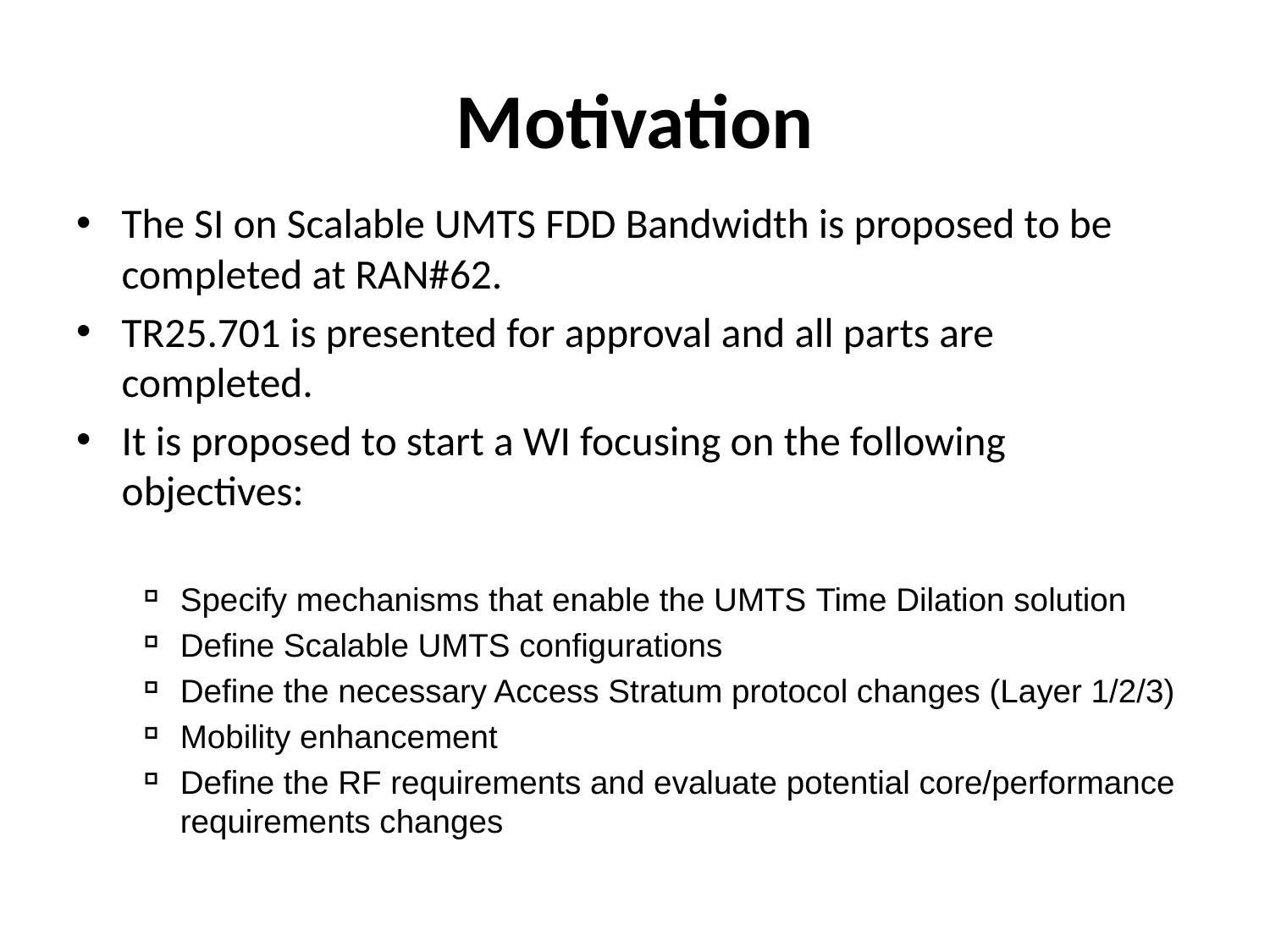

# Motivation
The SI on Scalable UMTS FDD Bandwidth is proposed to be completed at RAN#62.
TR25.701 is presented for approval and all parts are completed.
It is proposed to start a WI focusing on the following objectives:

Specify mechanisms that enable the UMTS Time Dilation solution
Define Scalable UMTS configurations
Define the necessary Access Stratum protocol changes (Layer 1/2/3)
Mobility enhancement
Define the RF requirements and evaluate potential core/performance requirements changes